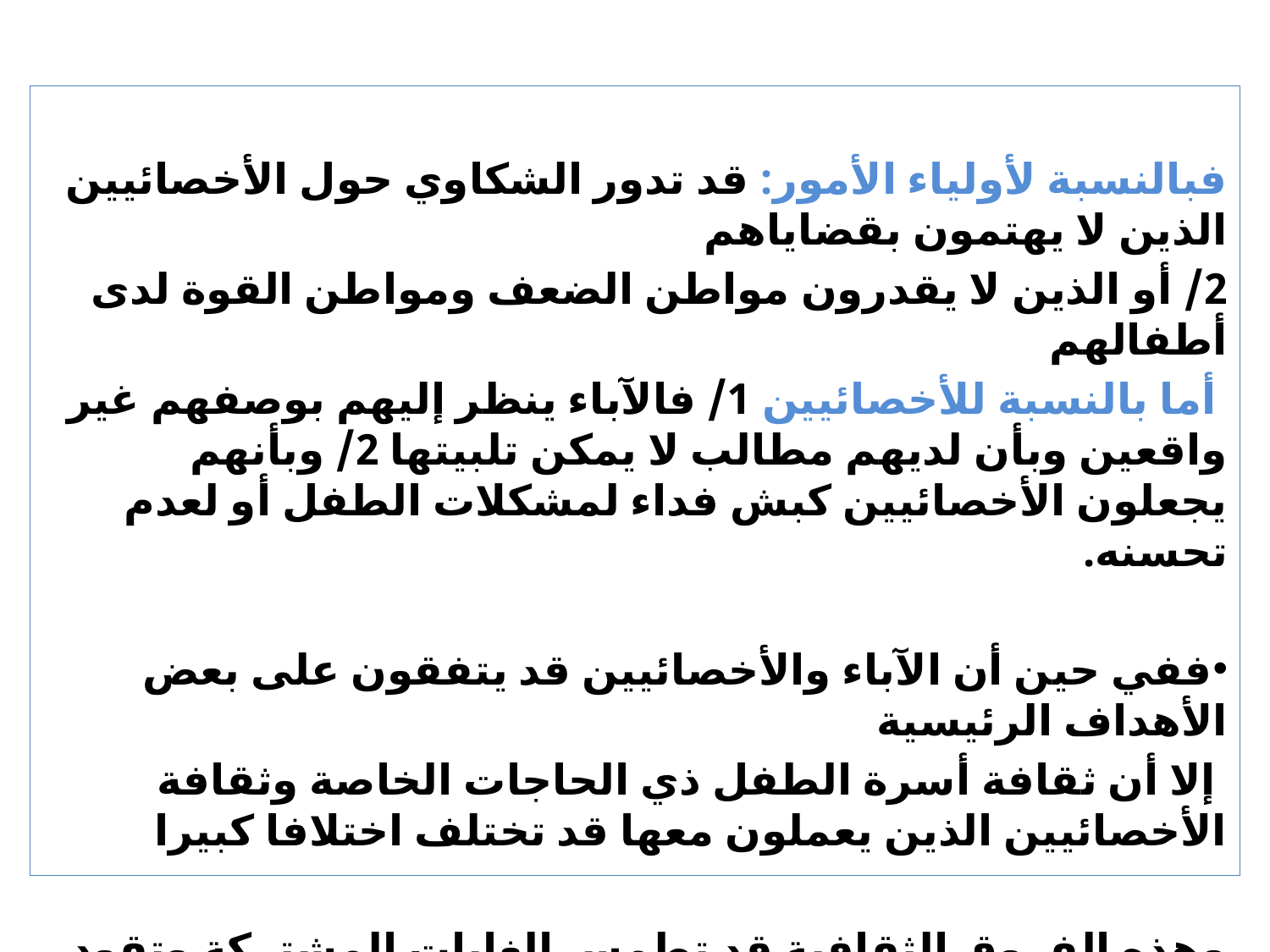

فبالنسبة لأولياء الأمور: قد تدور الشكاوي حول الأخصائيين الذين لا يهتمون بقضاياهم
2/ أو الذين لا يقدرون مواطن الضعف ومواطن القوة لدى أطفالهم
 أما بالنسبة للأخصائيين 1/ فالآباء ينظر إليهم بوصفهم غير واقعين وبأن لديهم مطالب لا يمكن تلبيتها 2/ وبأنهم يجعلون الأخصائيين كبش فداء لمشكلات الطفل أو لعدم تحسنه.

ففي حين أن الآباء والأخصائيين قد يتفقون على بعض الأهداف الرئيسية
 إلا أن ثقافة أسرة الطفل ذي الحاجات الخاصة وثقافة الأخصائيين الذين يعملون معها قد تختلف اختلافا كبيرا

وهذه الفروق الثقافية قد تطمس الغايات المشتركة وتقود إلى مواقف متناقضة.

#